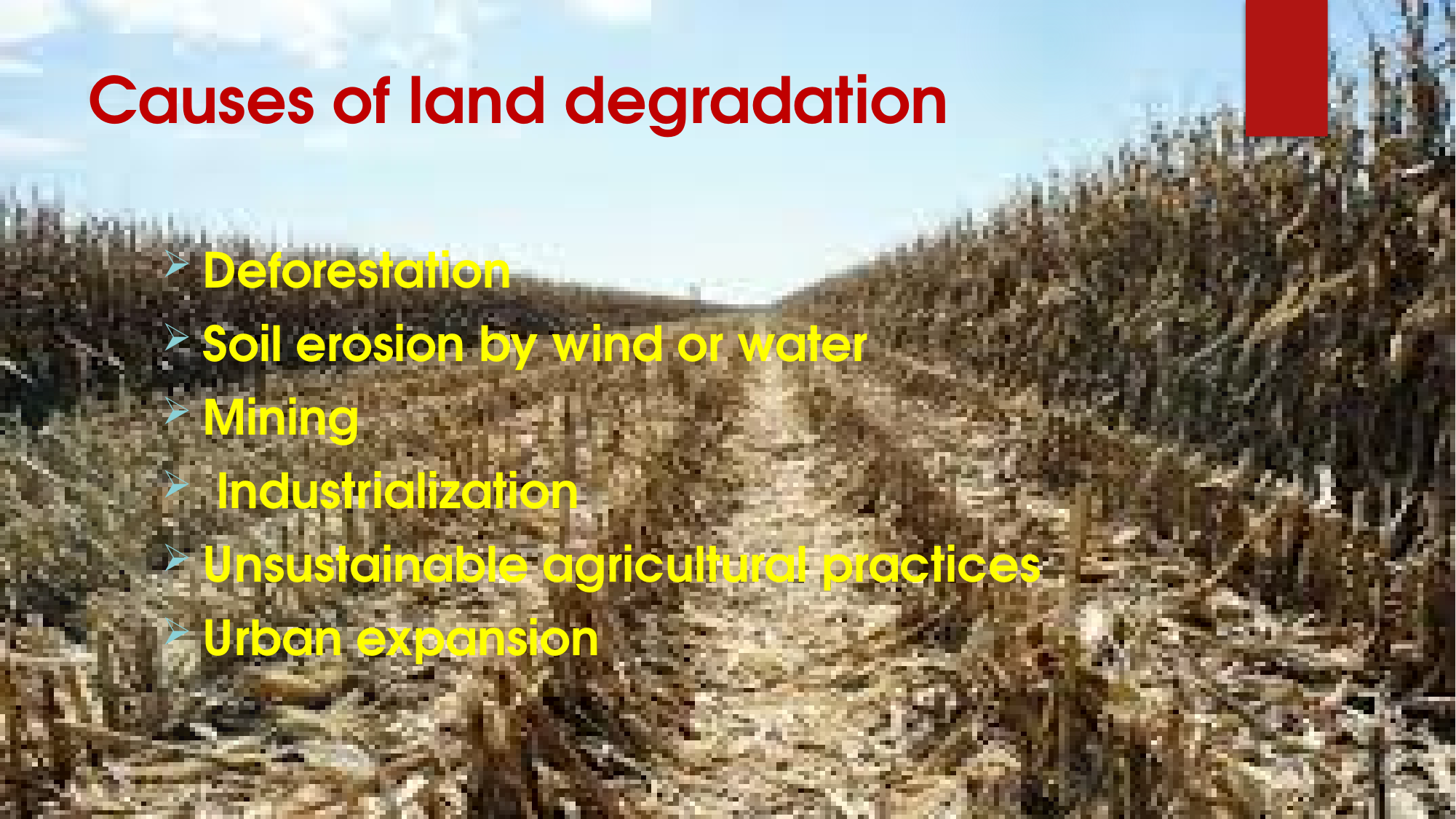

# Causes of land degradation
Deforestation
Soil erosion by wind or water
Mining
 Industrialization
Unsustainable agricultural practices
Urban expansion